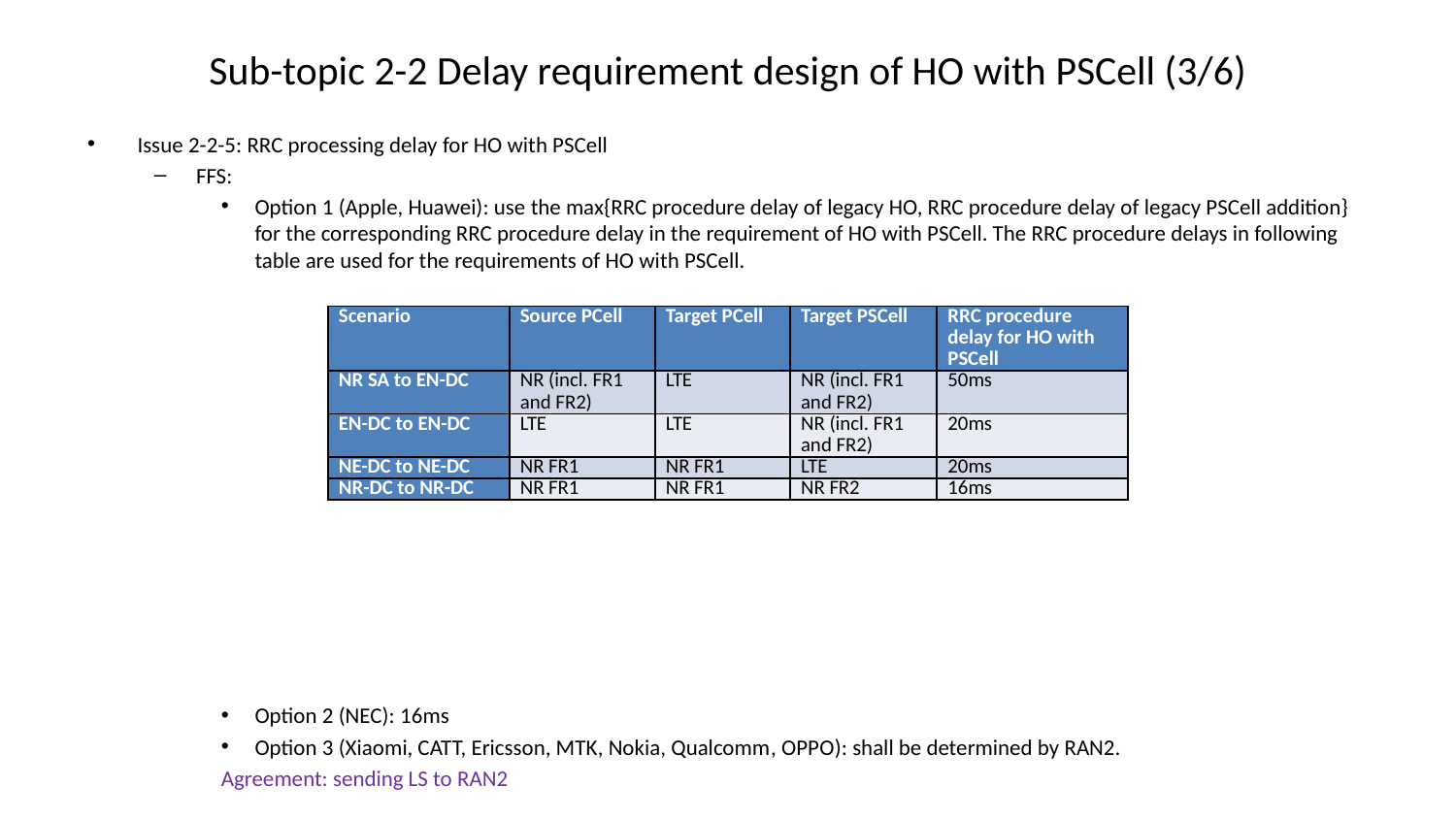

# Sub-topic 2-2 Delay requirement design of HO with PSCell (3/6)
Issue 2-2-5: RRC processing delay for HO with PSCell
FFS:
Option 1 (Apple, Huawei): use the max{RRC procedure delay of legacy HO, RRC procedure delay of legacy PSCell addition} for the corresponding RRC procedure delay in the requirement of HO with PSCell. The RRC procedure delays in following table are used for the requirements of HO with PSCell.

Option 2 (NEC): 16ms
Option 3 (Xiaomi, CATT, Ericsson, MTK, Nokia, Qualcomm, OPPO): shall be determined by RAN2.
Agreement: sending LS to RAN2

| Scenario | Source PCell | Target PCell | Target PSCell | RRC procedure delay for HO with PSCell |
| --- | --- | --- | --- | --- |
| NR SA to EN-DC | NR (incl. FR1 and FR2) | LTE | NR (incl. FR1 and FR2) | 50ms |
| EN-DC to EN-DC | LTE | LTE | NR (incl. FR1 and FR2) | 20ms |
| NE-DC to NE-DC | NR FR1 | NR FR1 | LTE | 20ms |
| NR-DC to NR-DC | NR FR1 | NR FR1 | NR FR2 | 16ms |